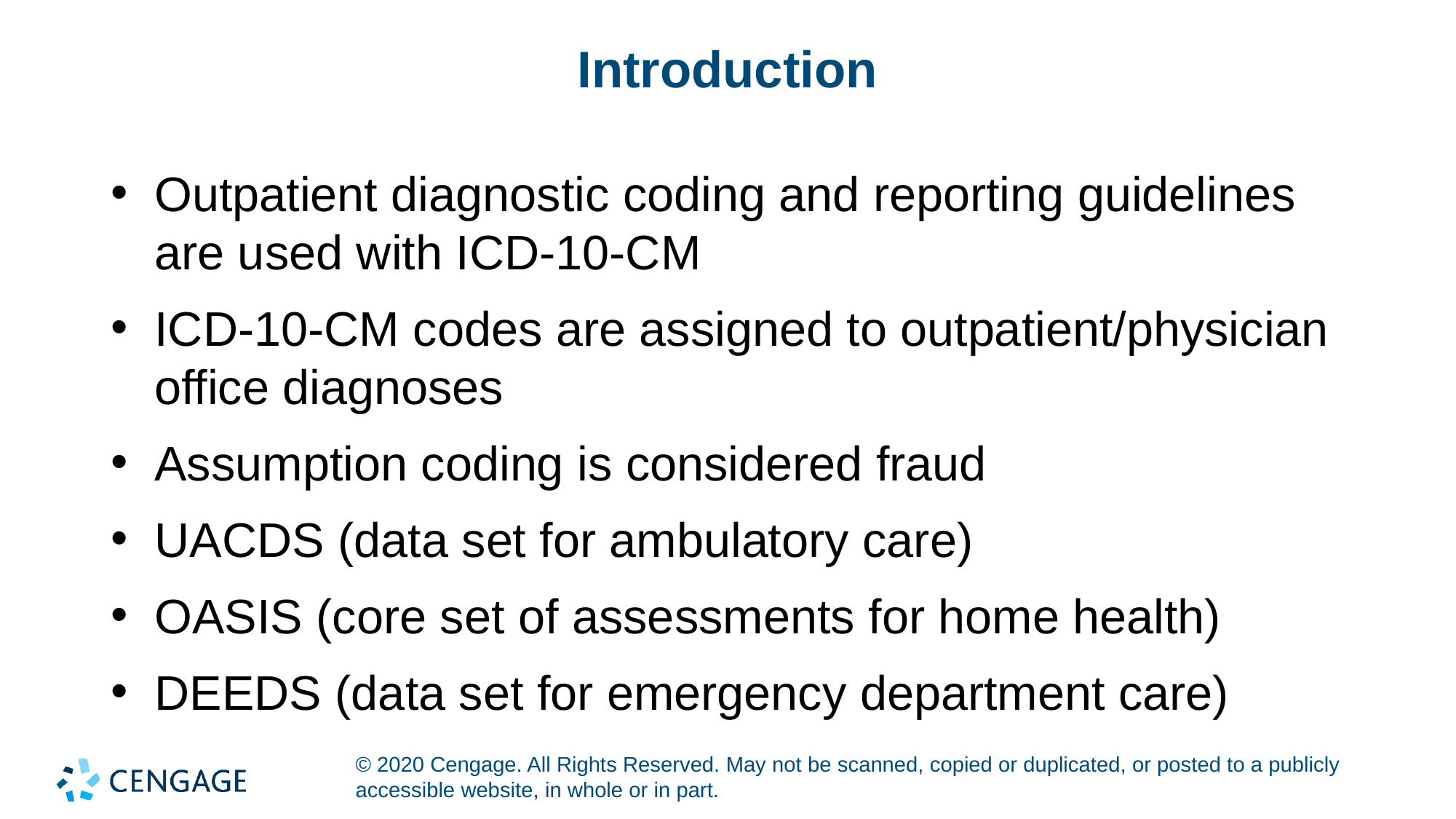

# Introduction
Outpatient diagnostic coding and reporting guidelines are used with ICD-10-CM
ICD-10-CM codes are assigned to outpatient/physician office diagnoses
Assumption coding is considered fraud
UACDS (data set for ambulatory care)
OASIS (core set of assessments for home health)
DEEDS (data set for emergency department care)